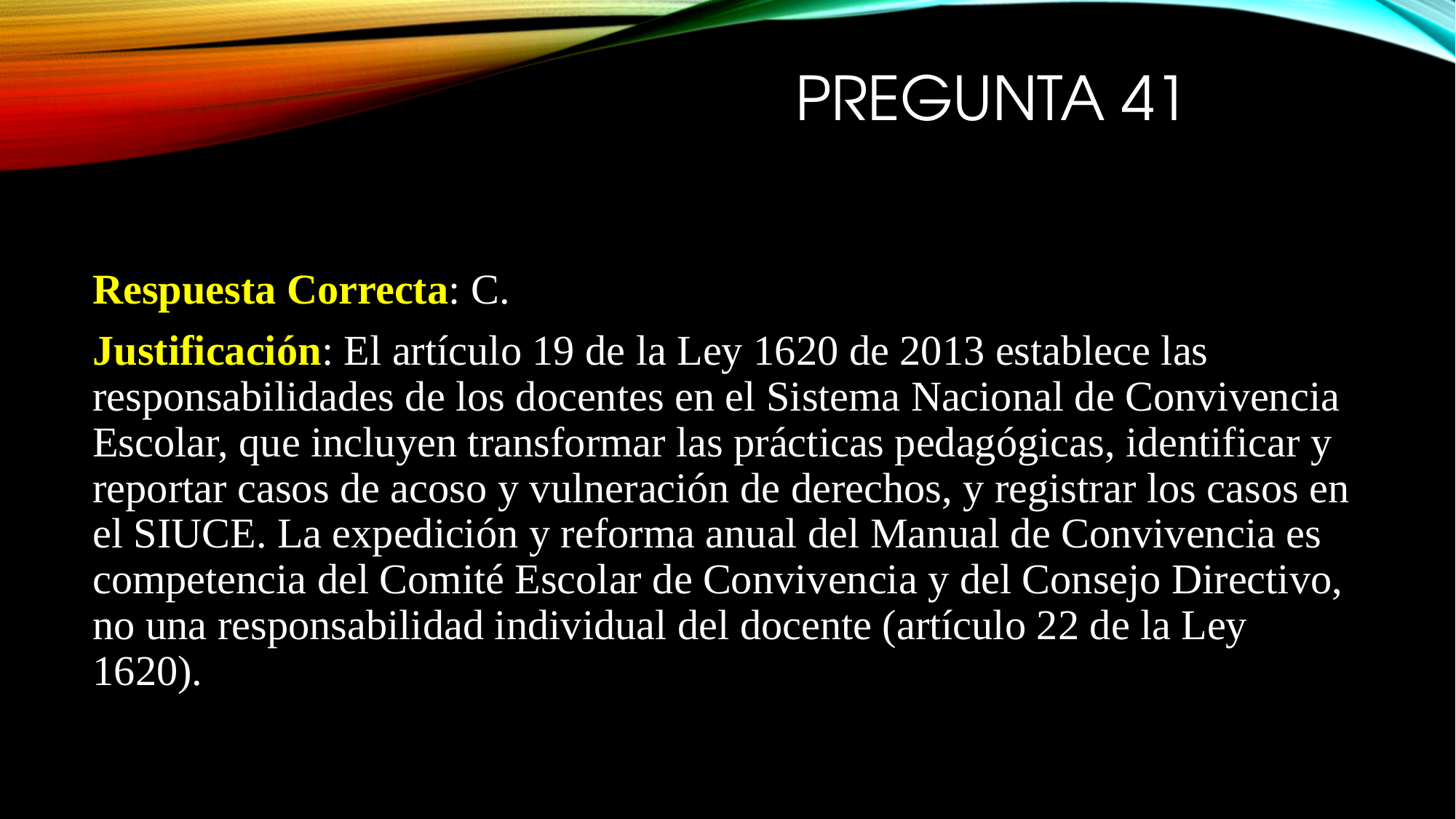

# PREGUNTA 41
Respuesta Correcta: C.
Justificación: El artículo 19 de la Ley 1620 de 2013 establece las responsabilidades de los docentes en el Sistema Nacional de Convivencia Escolar, que incluyen transformar las prácticas pedagógicas, identificar y reportar casos de acoso y vulneración de derechos, y registrar los casos en el SIUCE. La expedición y reforma anual del Manual de Convivencia es competencia del Comité Escolar de Convivencia y del Consejo Directivo, no una responsabilidad individual del docente (artículo 22 de la Ley 1620).